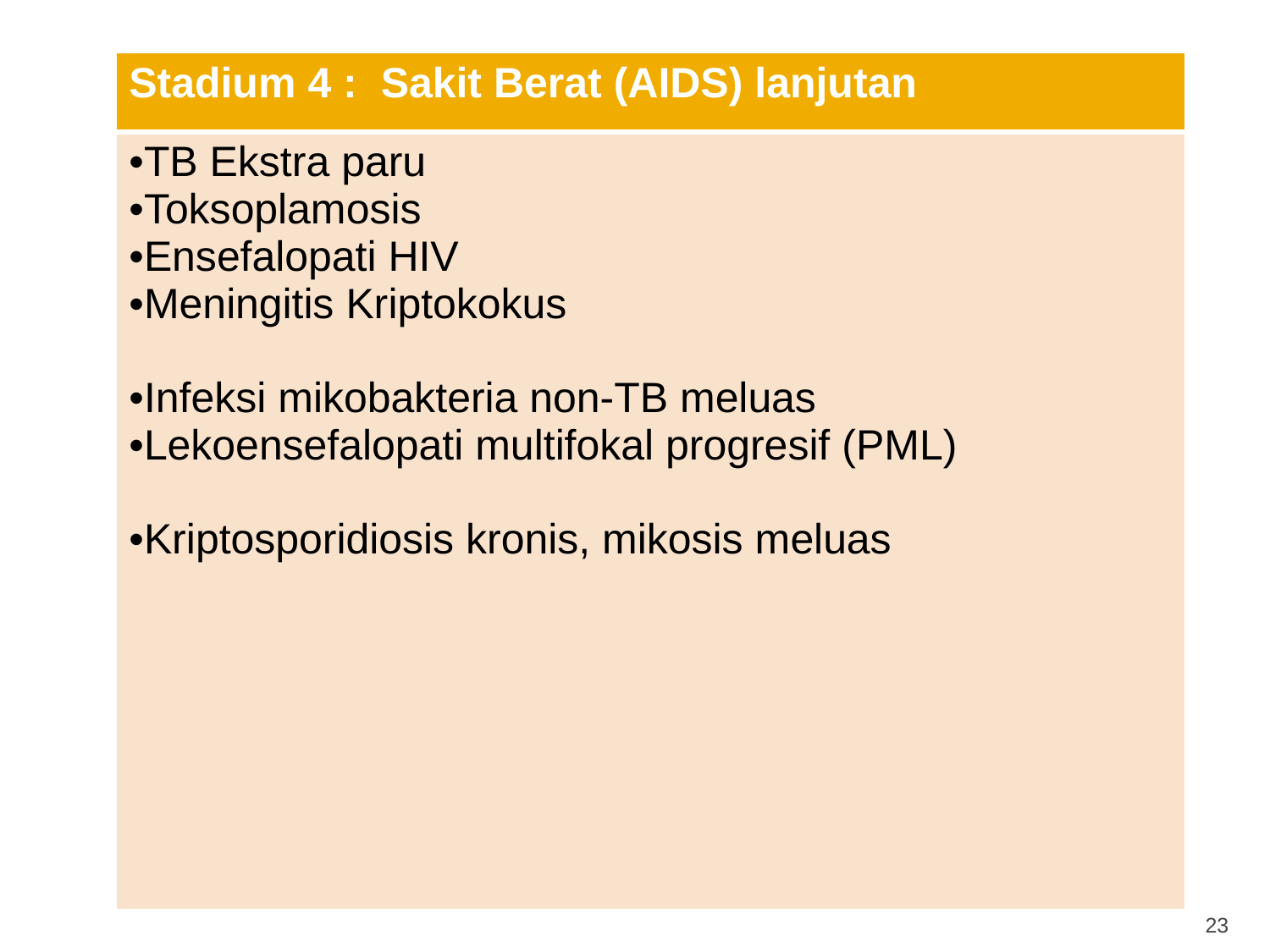

| Stadium 4 : Sakit Berat (AIDS) lanjutan |
| --- |
| TB Ekstra paru Toksoplamosis Ensefalopati HIV Meningitis Kriptokokus Infeksi mikobakteria non-TB meluas Lekoensefalopati multifokal progresif (PML) Kriptosporidiosis kronis, mikosis meluas |
23